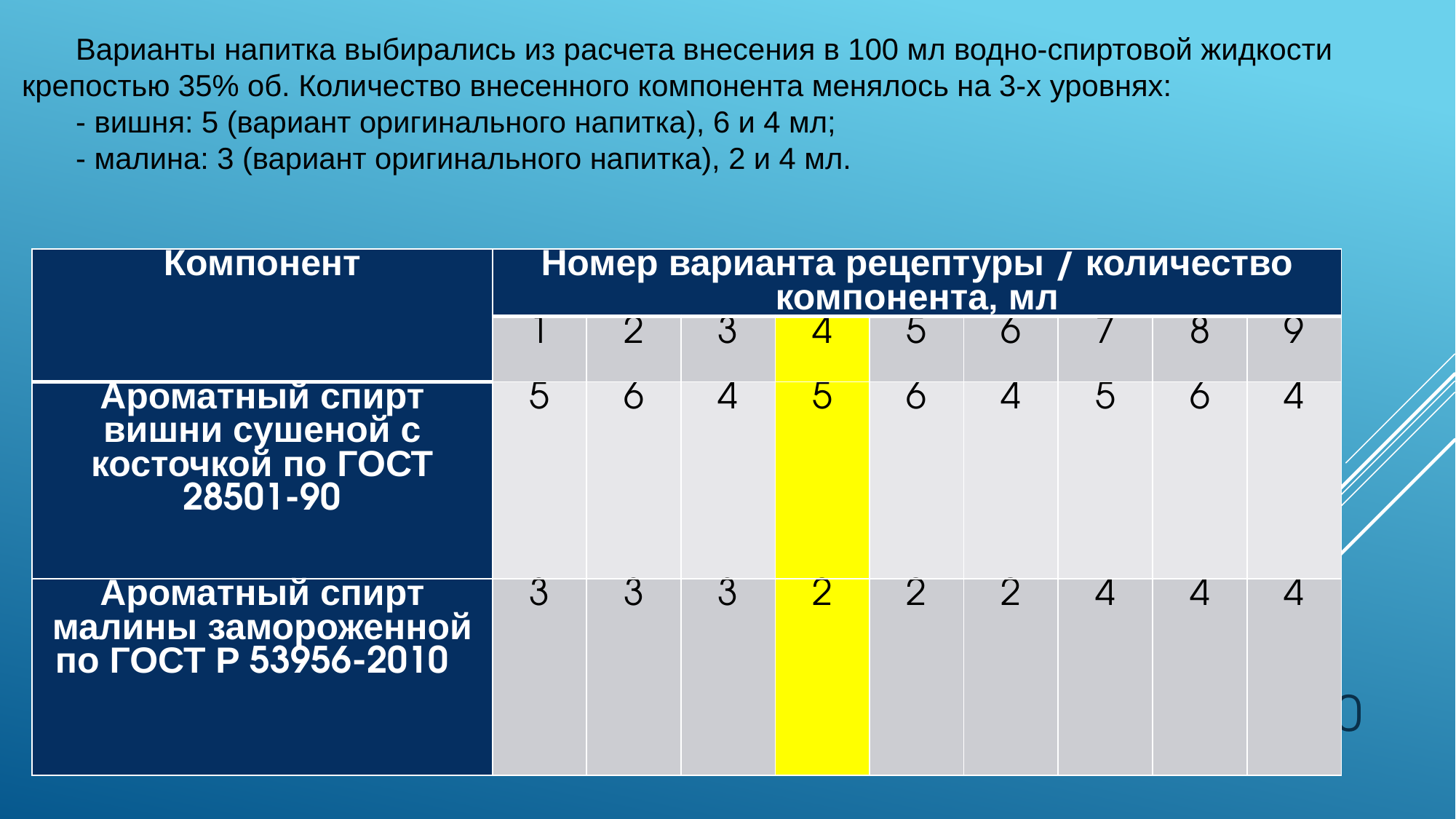

Варианты напитка выбирались из расчета внесения в 100 мл водно-спиртовой жидкости крепостью 35% об. Количество внесенного компонента менялось на 3-х уровнях:
- вишня: 5 (вариант оригинального напитка), 6 и 4 мл;
- малина: 3 (вариант оригинального напитка), 2 и 4 мл.

| Компонент | Номер варианта рецептуры / количество компонента, мл |  |  |  |  |  |  |  |  |
| --- | --- | --- | --- | --- | --- | --- | --- | --- | --- |
|  | 1 | 2 | 3 | 4 | 5 | 6 | 7 | 8 | 9 |
| Ароматный спирт вишни сушеной с косточкой по ГОСТ 28501-90 | 5 | 6 | 4 | 5 | 6 | 4 | 5 | 6 | 4 |
| Ароматный спирт малины замороженной по ГОСТ Р 53956-2010 | 3 | 3 | 3 | 2 | 2 | 2 | 4 | 4 | 4 |
10